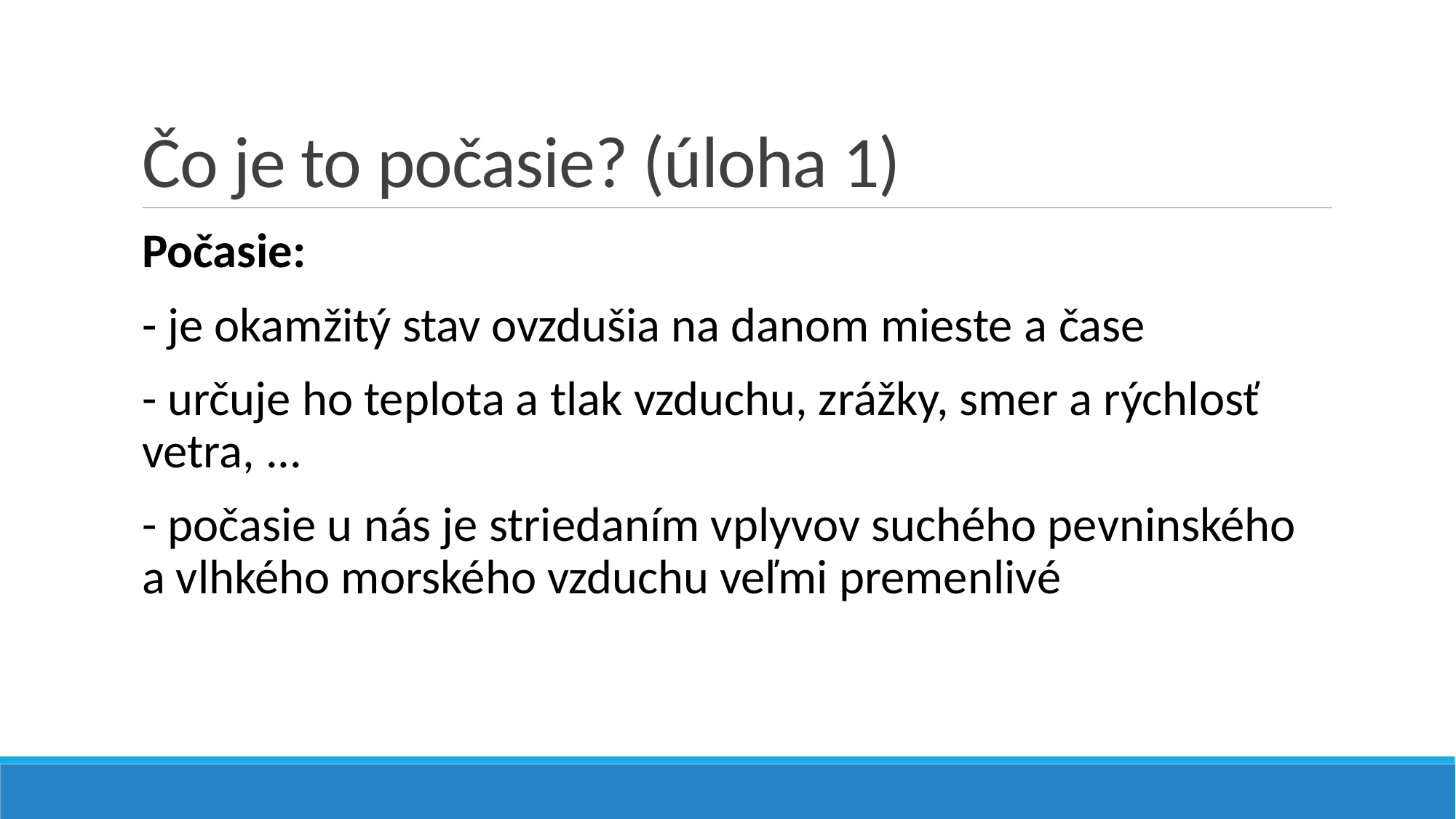

# Čo je to počasie? (úloha 1)
Počasie:
- je okamžitý stav ovzdušia na danom mieste a čase
- určuje ho teplota a tlak vzduchu, zrážky, smer a rýchlosť vetra, ...
- počasie u nás je striedaním vplyvov suchého pevninského a vlhkého morského vzduchu veľmi premenlivé